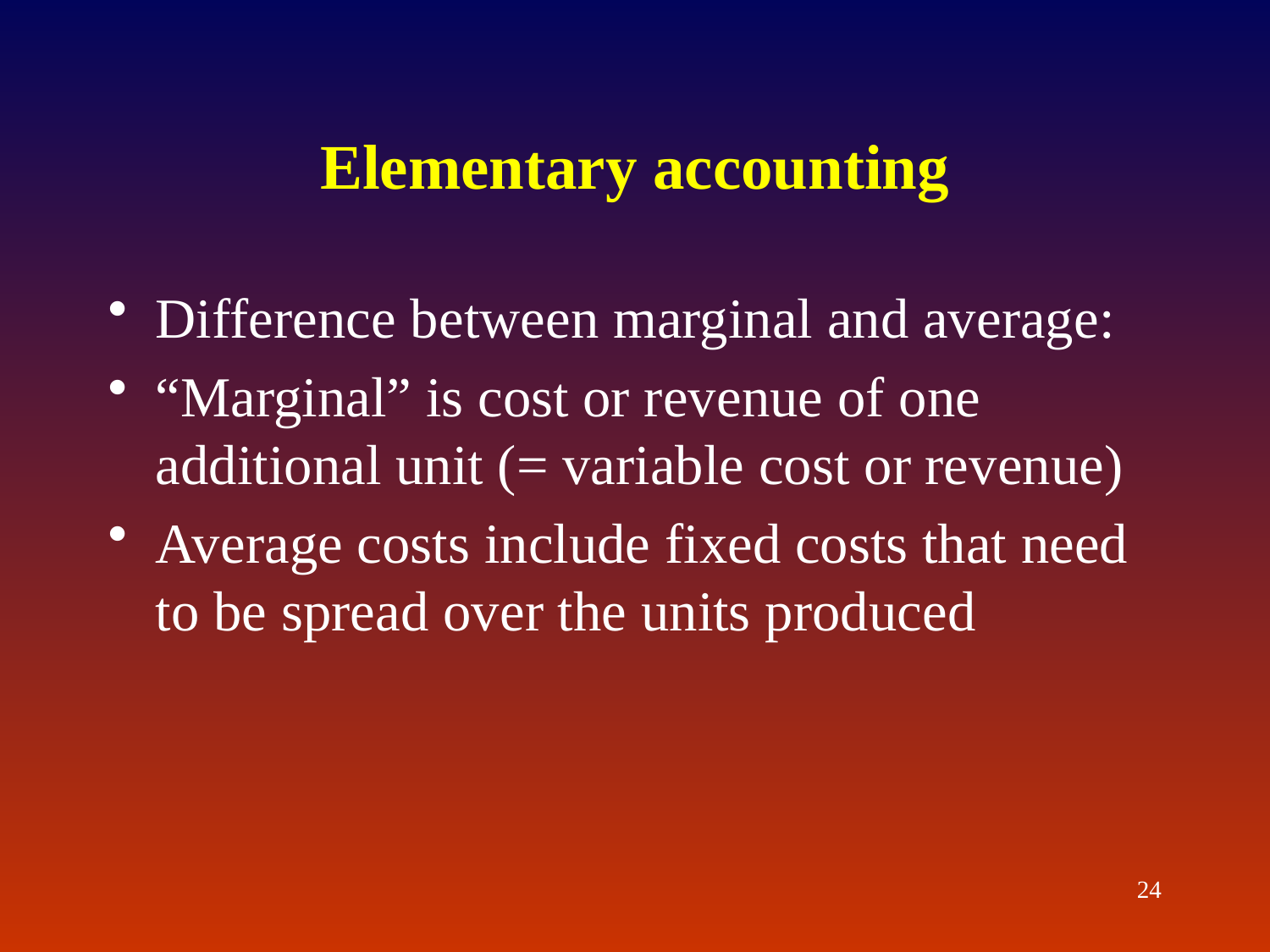

# Elementary accounting
Difference between marginal and average:
“Marginal” is cost or revenue of one additional unit (= variable cost or revenue)
Average costs include fixed costs that need to be spread over the units produced

24